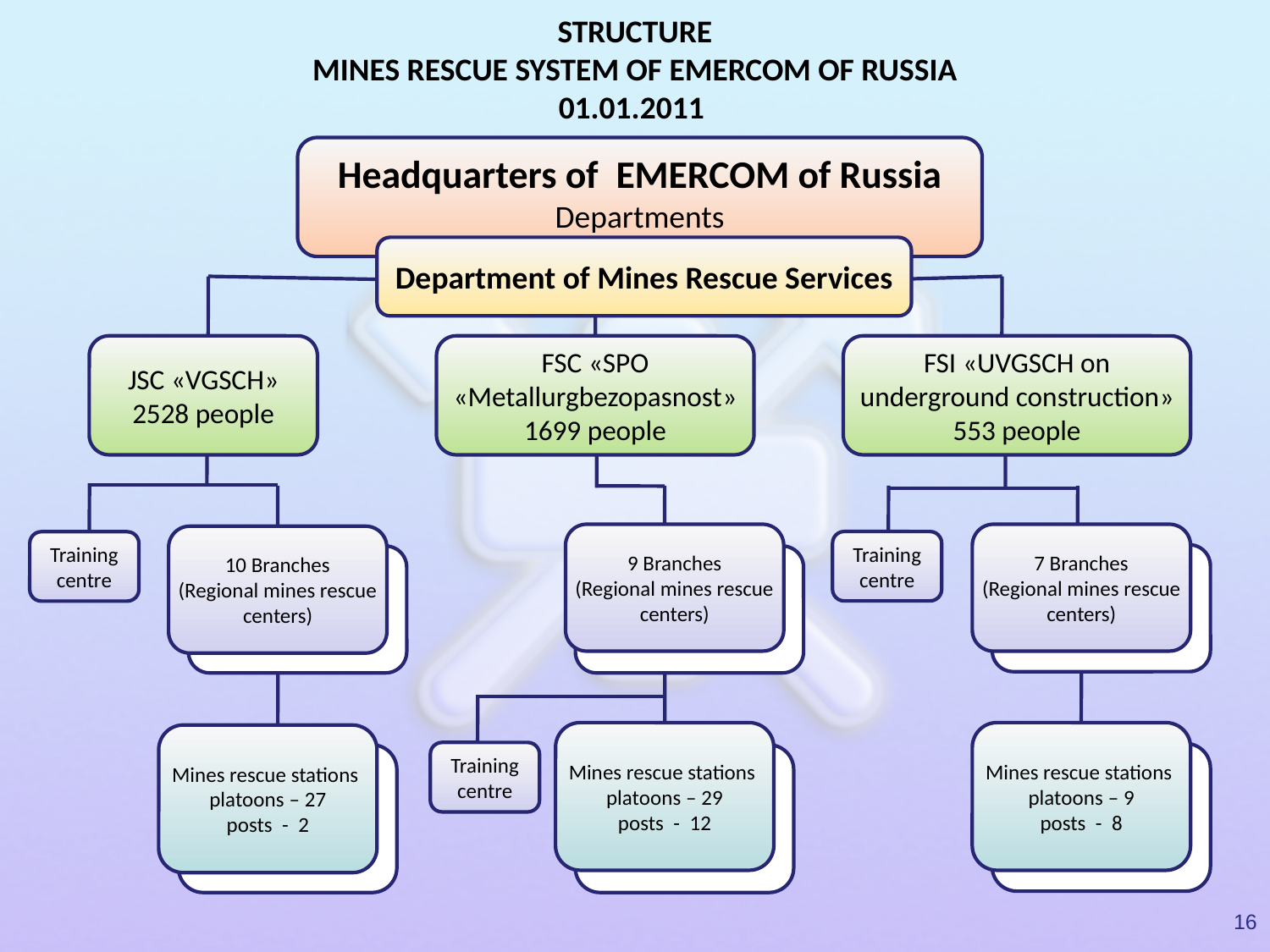

# STRUCTURE MINES RESCUE SYSTEM OF EMERCOM OF RUSSIA 01.01.2011
Headquarters of  EMERCOM of Russia
Departments
Department of Mines Rescue Services
JSC «VGSCH»
2528 people
FSC «SPO «Metallurgbezopasnost»
1699 people
FSI «UVGSCH on underground construction»
553 people
9 Branches
(Regional mines rescue centers)
7 Branches
(Regional mines rescue centers)
10 Branches
(Regional mines rescue centers)
Training centre
Training centre
Филиалы
Военизированные
горноспасательные отряды
(ВГСО)
Филиалы
Военизированные
горноспасательные отряды
(ВГСО)
Филиалы
Военизированные
горноспасательные отряды
(ВГСО)
Mines rescue stations  platoons – 29
posts  -  12
Mines rescue stations  platoons – 9
posts  -  8
Mines rescue stations  platoons – 27
posts  -  2
Training centre
Военизированные
горноспасательные взводы
(пункты)
(ВГСВ, ВГСП)
Военизированные
горноспасательные взводы
(пункты)
(ВГСВ, ВГСП)
Военизированные
горноспасательные взводы
(пункты)
(ВГСВ, ВГСП)
16